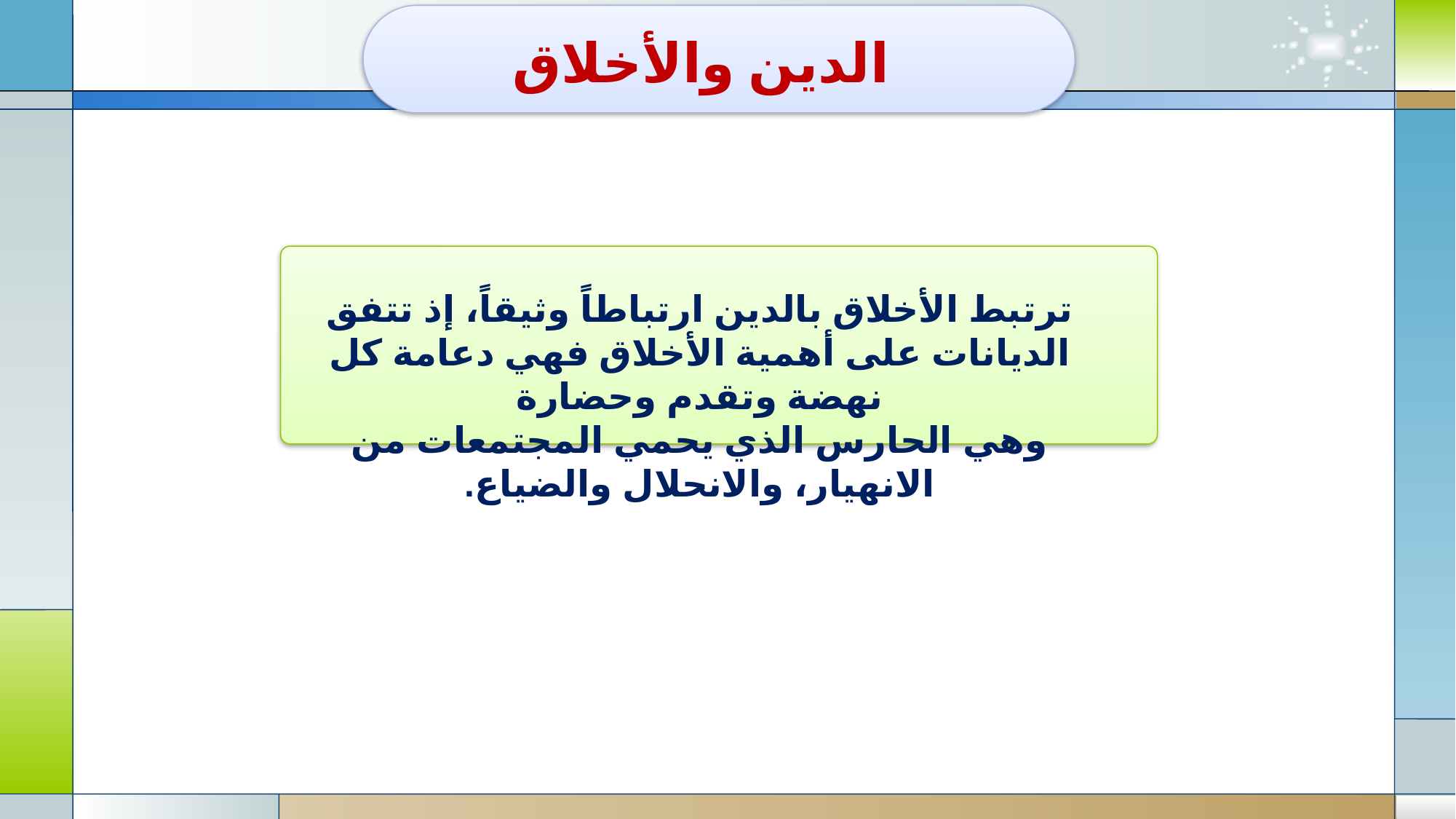

الدين والأخلاق

ترتبط الأخلاق بالدين ارتباطاً وثيقاً، إذ تتفق الديانات على أهمية الأخلاق فهي دعامة كل نهضة وتقدم وحضارة
وهي الحارس الذي يحمي المجتمعات من الانهيار، والانحلال والضياع.